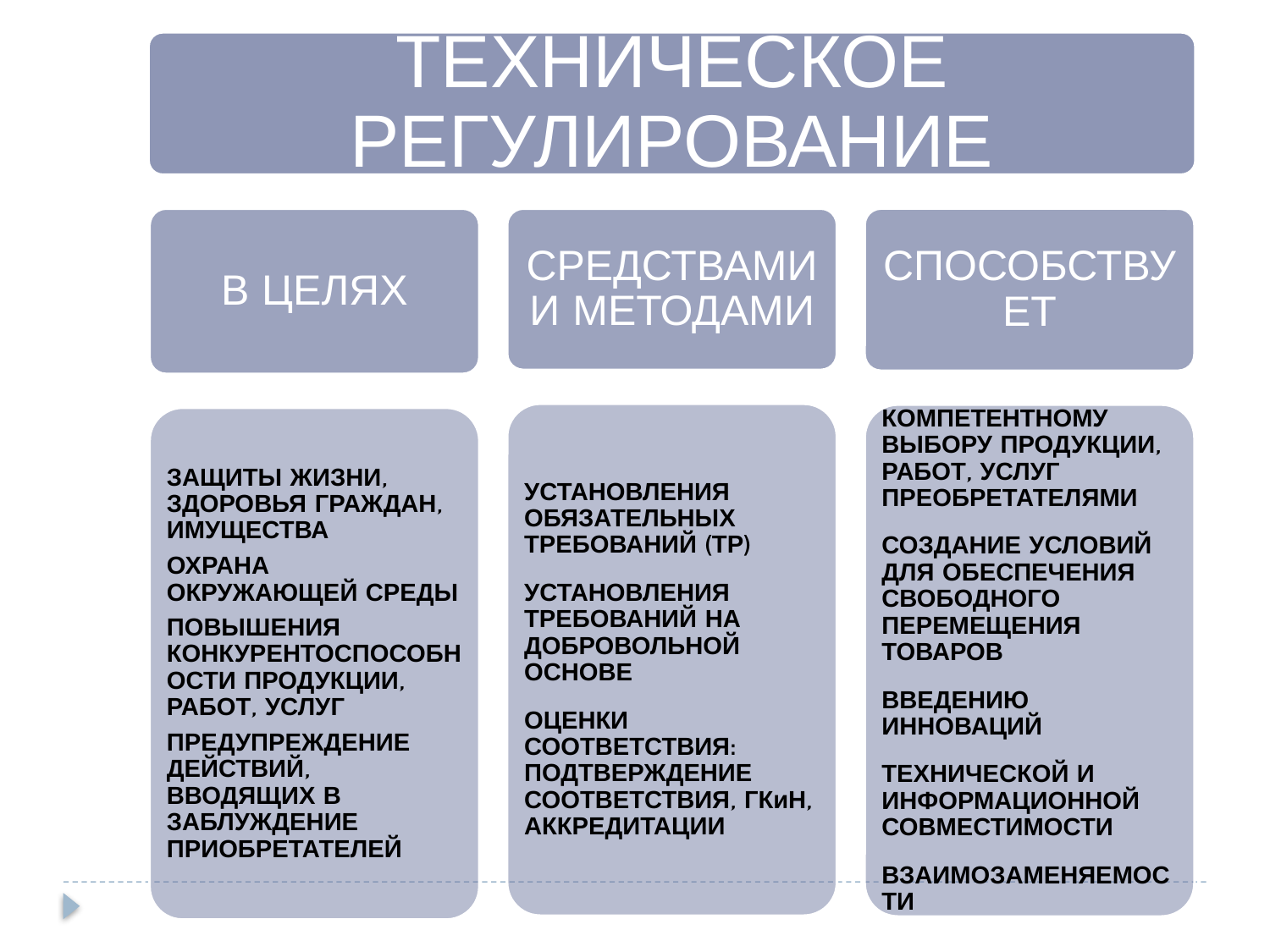

ТЕХНИЧЕСКОЕ РЕГУЛИРОВАНИЕ
В ЦЕЛЯХ
ЗАЩИТЫ ЖИЗНИ, ЗДОРОВЬЯ ГРАЖДАН, ИМУЩЕСТВА
ОХРАНА ОКРУЖАЮЩЕЙ СРЕДЫ
ПОВЫШЕНИЯ КОНКУРЕНТОСПОСОБНОСТИ ПРОДУКЦИИ, РАБОТ, УСЛУГ
ПРЕДУПРЕЖДЕНИЕ ДЕЙСТВИЙ, ВВОДЯЩИХ В ЗАБЛУЖДЕНИЕ ПРИОБРЕТАТЕЛЕЙ
СРЕДСТВАМИ И МЕТОДАМИ
УСТАНОВЛЕНИЯ ОБЯЗАТЕЛЬНЫХ ТРЕБОВАНИЙ (ТР)
УСТАНОВЛЕНИЯ ТРЕБОВАНИЙ НА ДОБРОВОЛЬНОЙ ОСНОВЕ
ОЦЕНКИ СООТВЕТСТВИЯ: ПОДТВЕРЖДЕНИЕ СООТВЕТСТВИЯ, ГКиН, АККРЕДИТАЦИИ
СПОСОБСТВУЕТ
КОМПЕТЕНТНОМУ ВЫБОРУ ПРОДУКЦИИ, РАБОТ, УСЛУГ ПРЕОБРЕТАТЕЛЯМИ
СОЗДАНИЕ УСЛОВИЙ ДЛЯ ОБЕСПЕЧЕНИЯ СВОБОДНОГО ПЕРЕМЕЩЕНИЯ ТОВАРОВ
ВВЕДЕНИЮ ИННОВАЦИЙ
ТЕХНИЧЕСКОЙ И ИНФОРМАЦИОННОЙ СОВМЕСТИМОСТИ
ВЗАИМОЗАМЕНЯЕМОСТИ